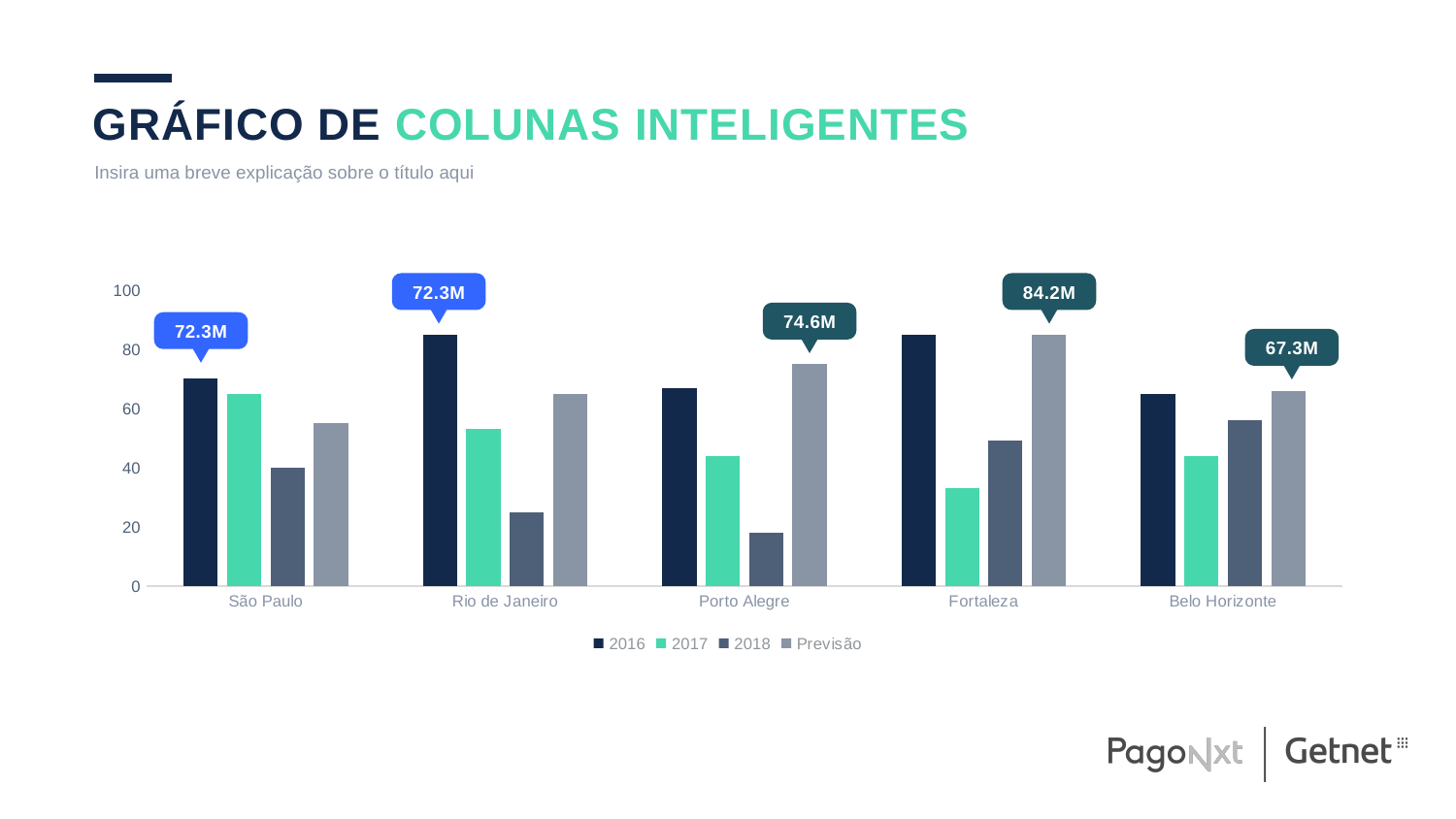

GRÁFICO DE COLUNAS INTELIGENTES
Insira uma breve explicação sobre o título aqui

### Chart

| Category | 2016 | 2017 | 2018 | Previsão |
|---|---|---|---|---|
| São Paulo | 70.0 | 65.0 | 40.0 | 55.0 |
| Rio de Janeiro | 85.0 | 53.0 | 25.0 | 65.0 |
| Porto Alegre | 67.0 | 44.0 | 18.0 | 75.0 |
| Fortaleza | 85.0 | 33.0 | 49.0 | 85.0 |
| Belo Horizonte | 65.0 | 44.0 | 56.0 | 66.0 |

72.3M
84.2M

74.6M

72.3M

67.3M